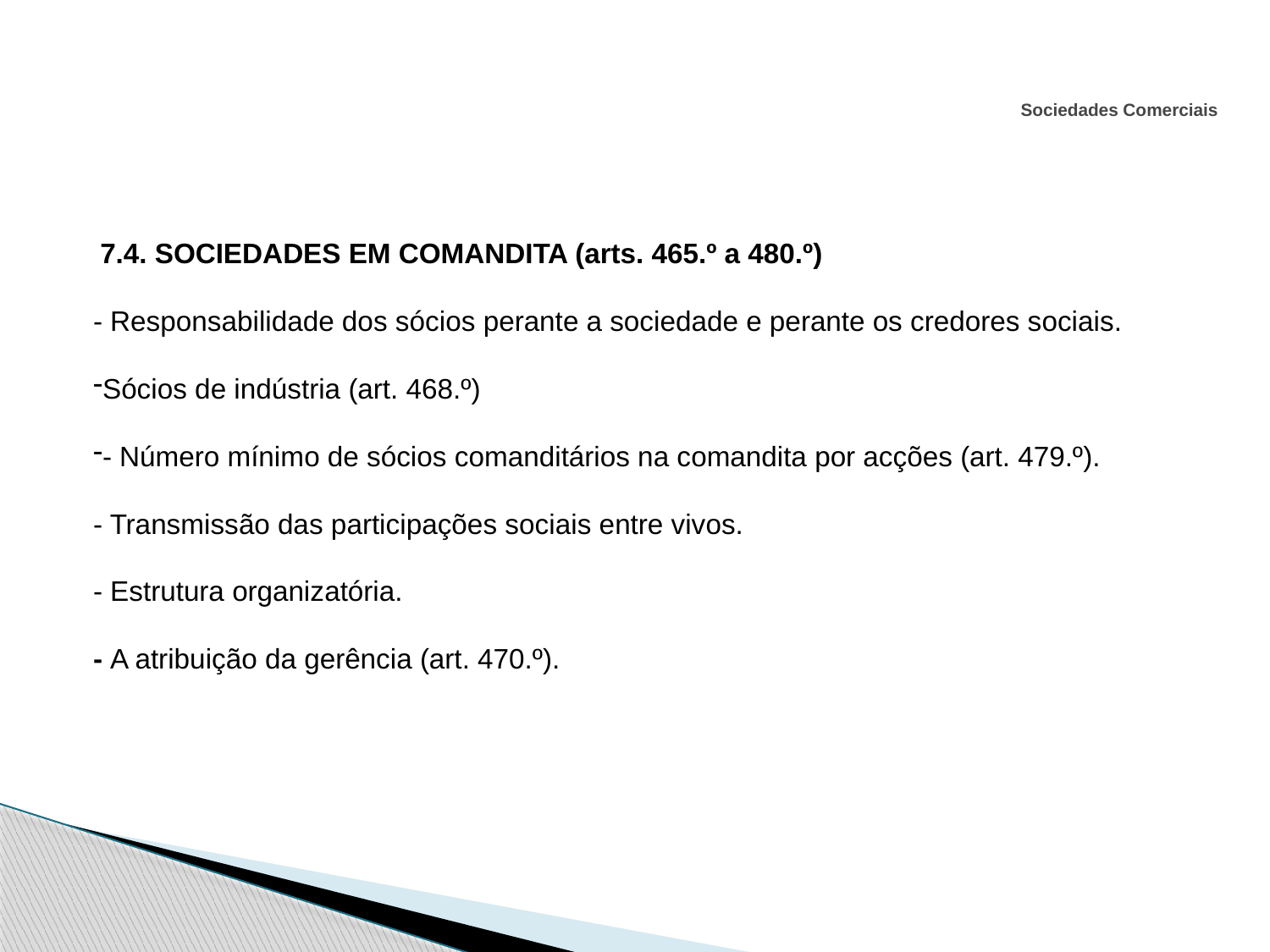

# Sociedades Comerciais
 7.4. SOCIEDADES EM COMANDITA (arts. 465.º a 480.º)

- Responsabilidade dos sócios perante a sociedade e perante os credores sociais.

Sócios de indústria (art. 468.º)

- Número mínimo de sócios comanditários na comandita por acções (art. 479.º).

- Transmissão das participações sociais entre vivos.

- Estrutura organizatória.

- A atribuição da gerência (art. 470.º).